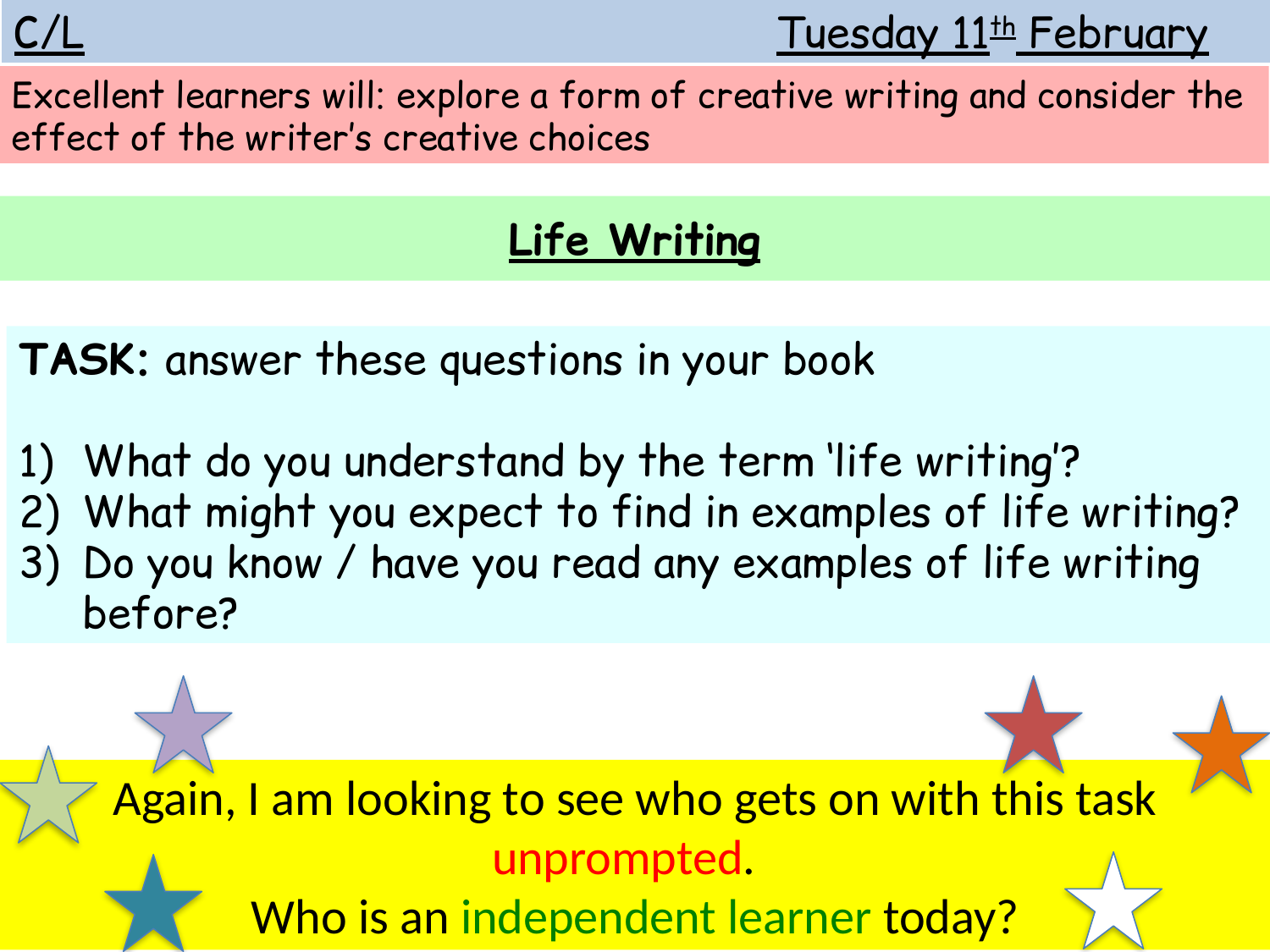

C/L				 	   	Tuesday 11th February
Excellent learners will: explore a form of creative writing and consider the effect of the writer’s creative choices
Life Writing
TASK: answer these questions in your book

What do you understand by the term ‘life writing’?
What might you expect to find in examples of life writing?
Do you know / have you read any examples of life writing before?

Again, I am looking to see who gets on with this task unprompted.
Who is an independent learner today?